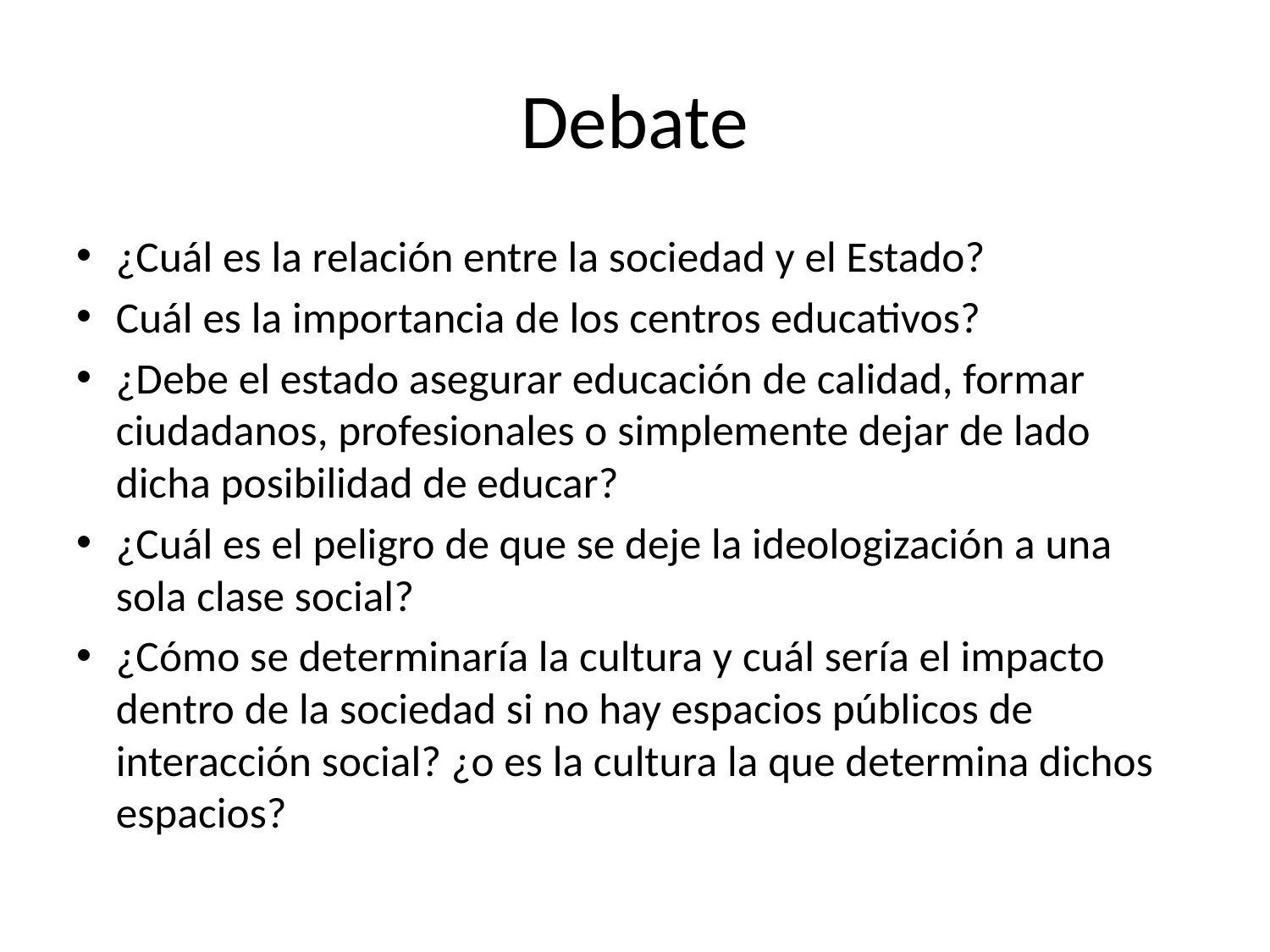

# Debate
¿Cuál es la relación entre la sociedad y el Estado?
Cuál es la importancia de los centros educativos?
¿Debe el estado asegurar educación de calidad, formar ciudadanos, profesionales o simplemente dejar de lado dicha posibilidad de educar?
¿Cuál es el peligro de que se deje la ideologización a una sola clase social?
¿Cómo se determinaría la cultura y cuál sería el impacto dentro de la sociedad si no hay espacios públicos de interacción social? ¿o es la cultura la que determina dichos espacios?